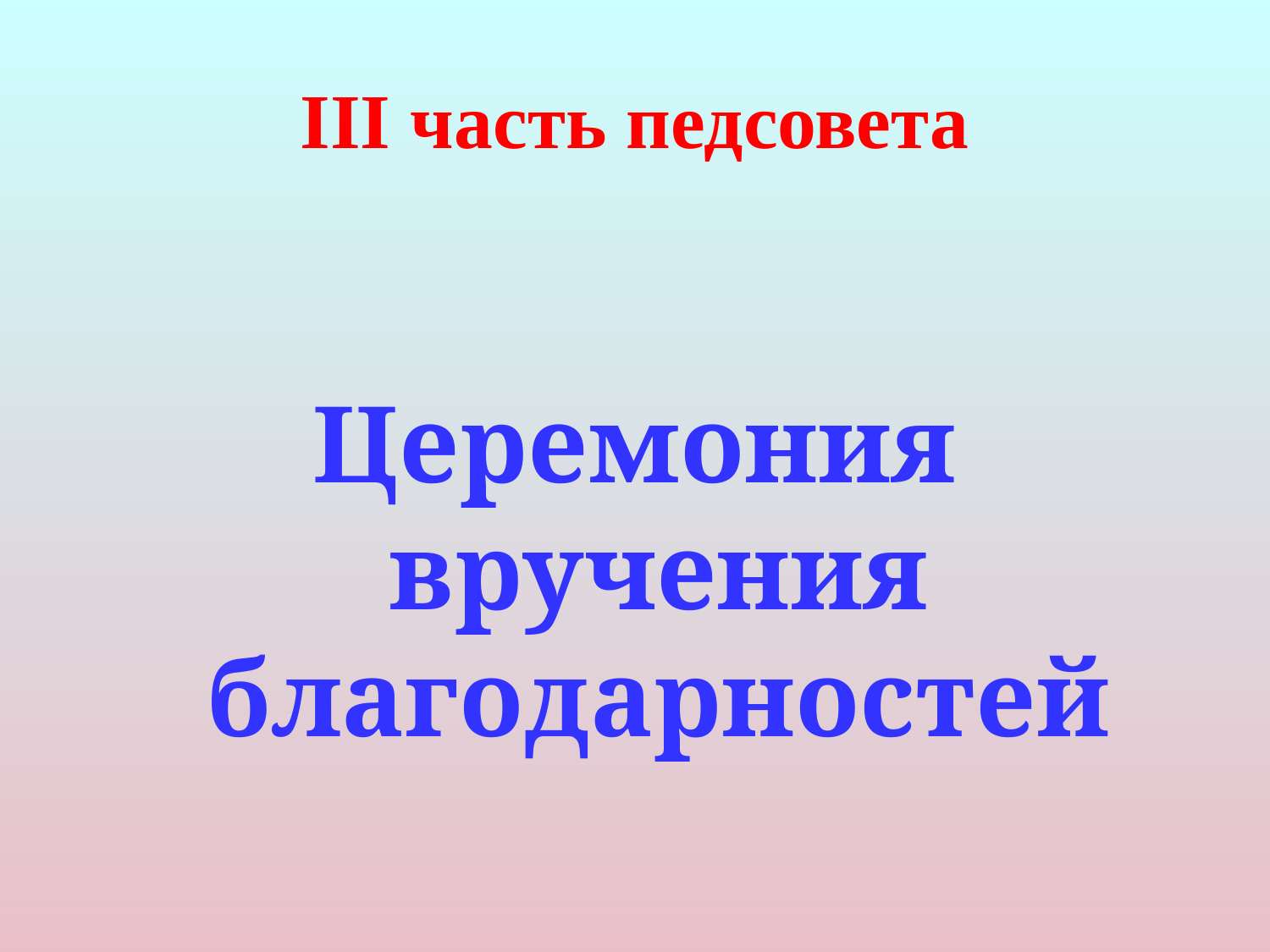

# III часть педсовета

Церемония вручения благодарностей